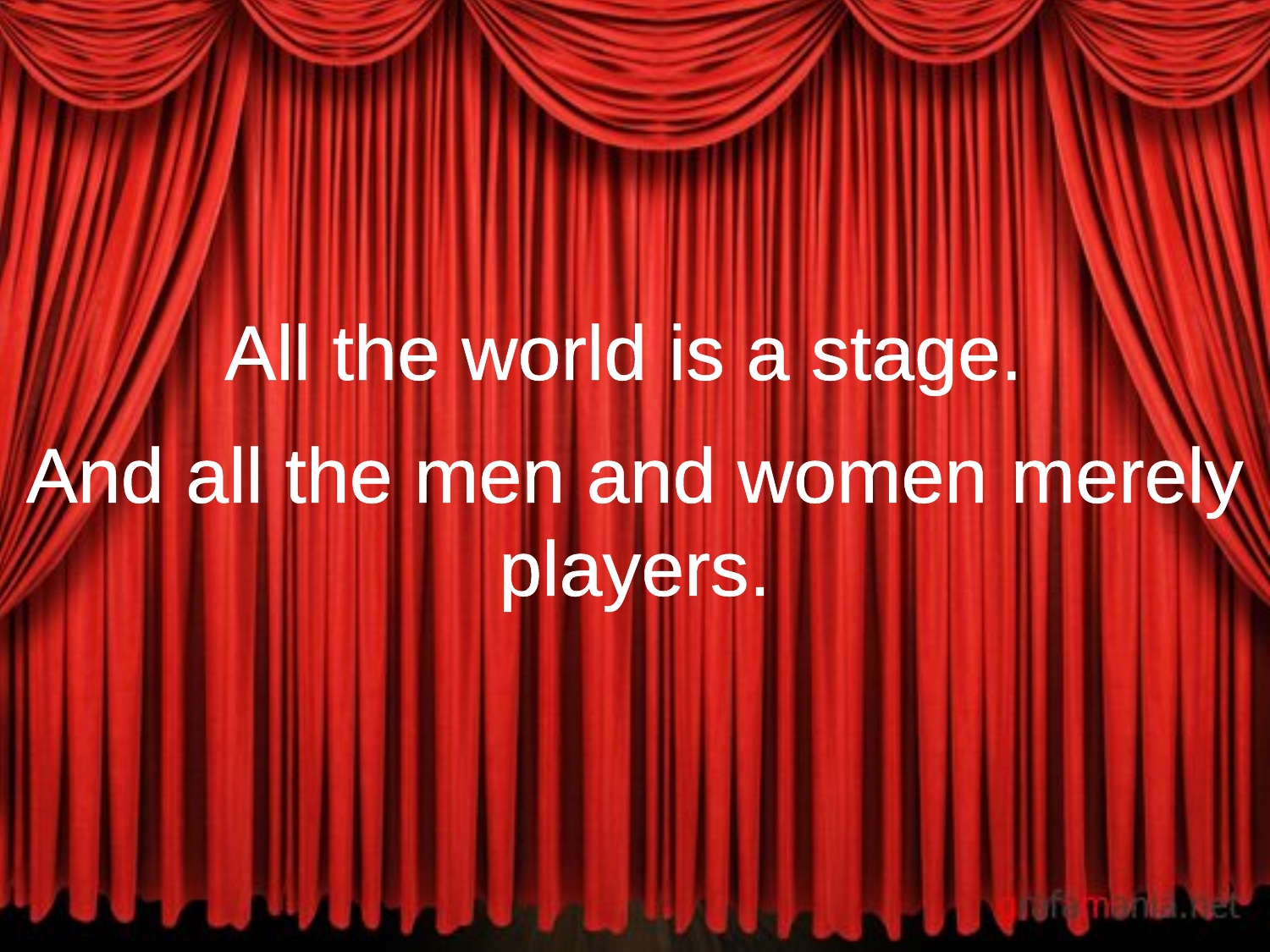

All the world is a stage.

And all the men and women merely players.